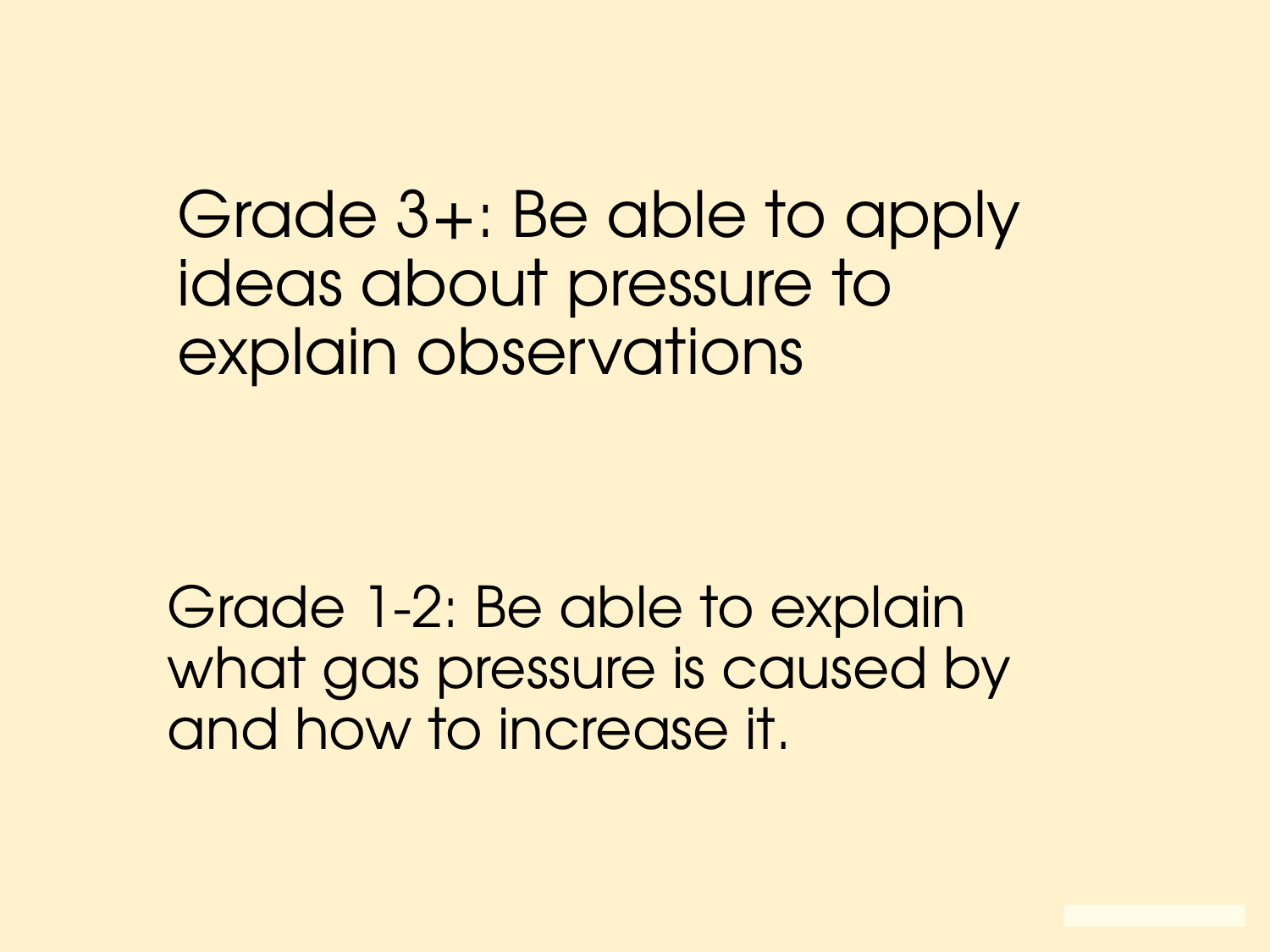

Grade 3+: Be able to apply ideas about pressure to explain observations
Grade 1-2: Be able to explain what gas pressure is caused by and how to increase it.